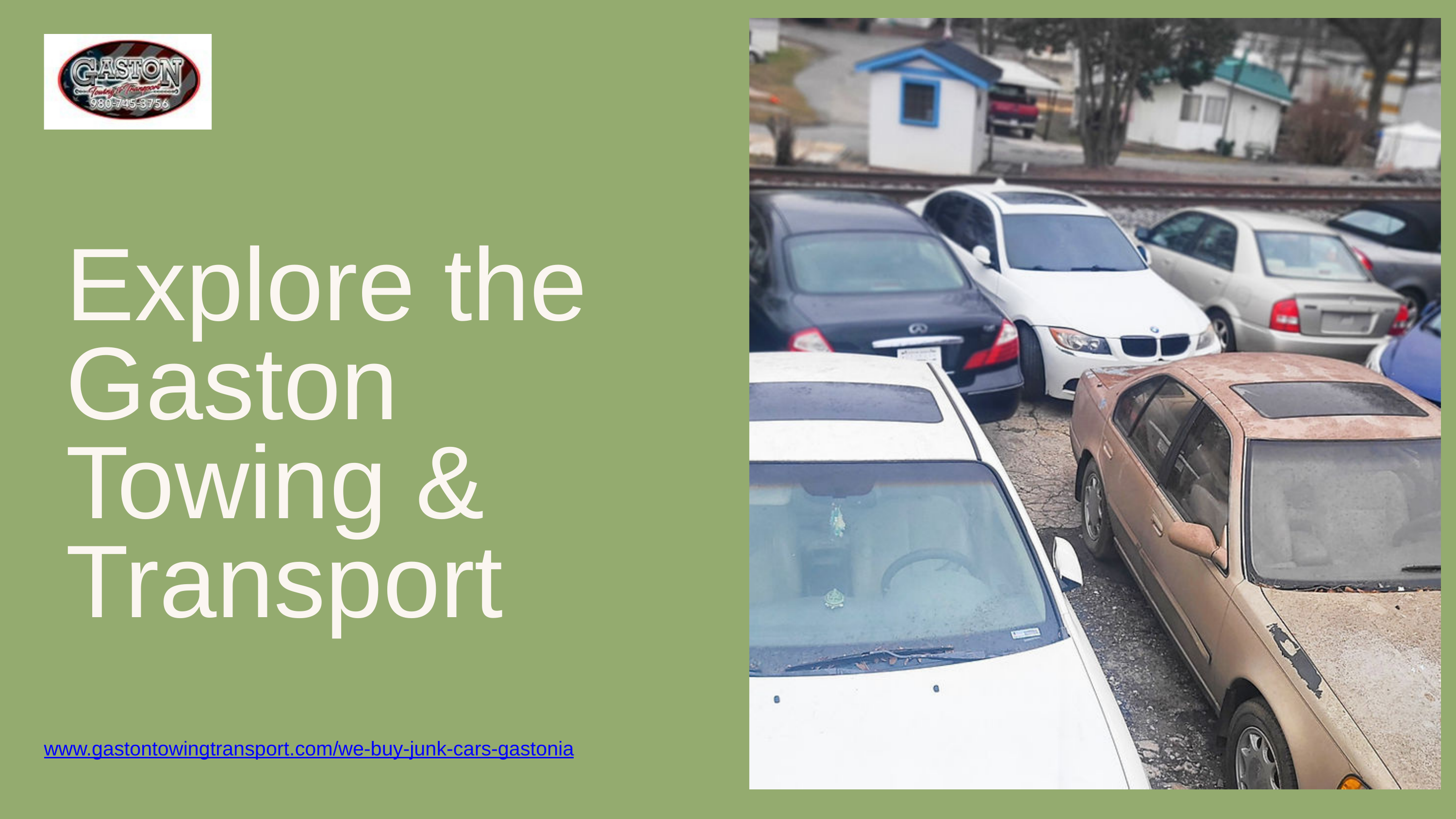

Explore the Gaston Towing & Transport
www.gastontowingtransport.com/we-buy-junk-cars-gastonia